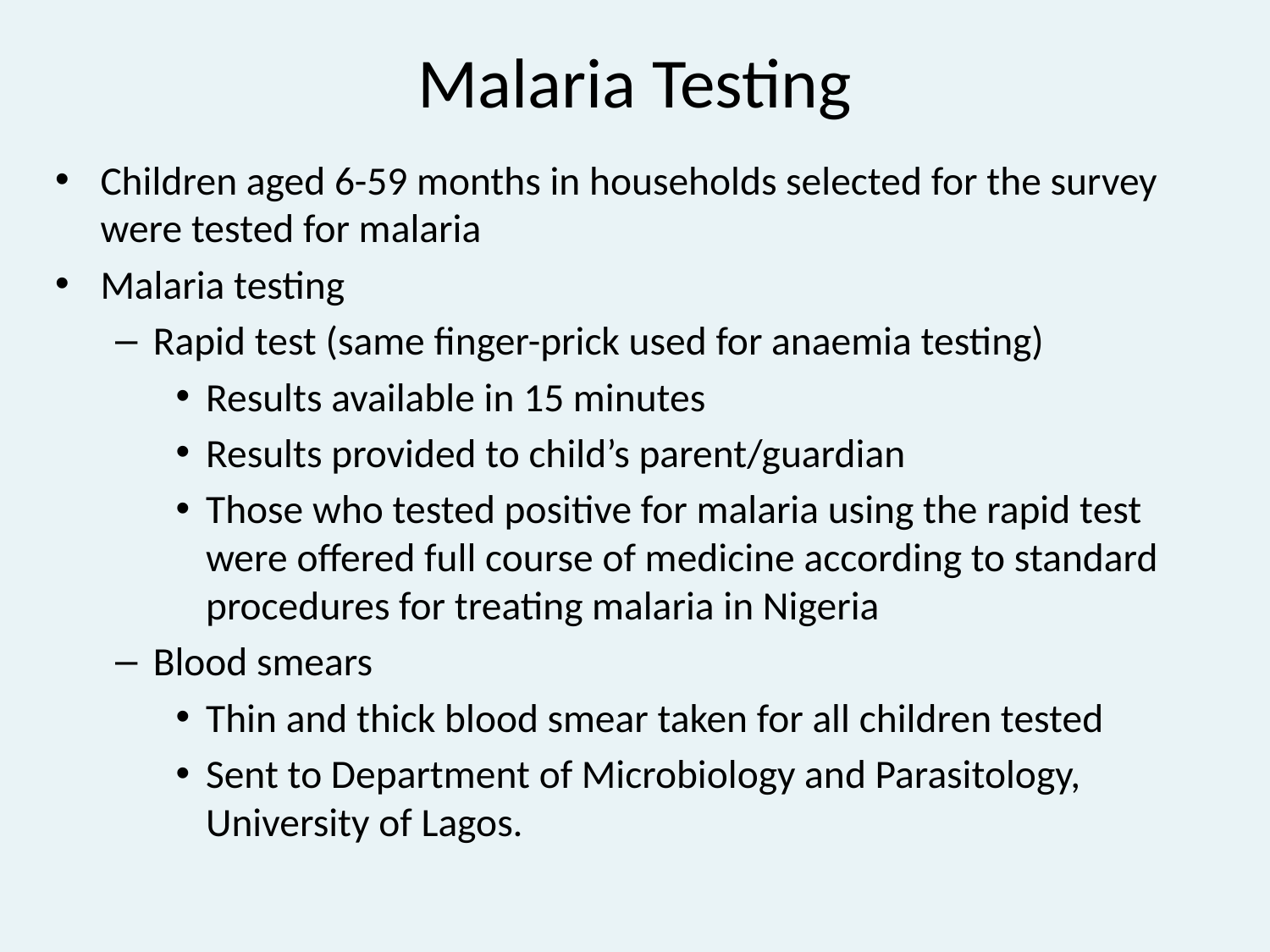

# Malaria Testing
Children aged 6-59 months in households selected for the survey were tested for malaria
Malaria testing
Rapid test (same finger-prick used for anaemia testing)
Results available in 15 minutes
Results provided to child’s parent/guardian
Those who tested positive for malaria using the rapid test were offered full course of medicine according to standard procedures for treating malaria in Nigeria
Blood smears
Thin and thick blood smear taken for all children tested
Sent to Department of Microbiology and Parasitology, University of Lagos.